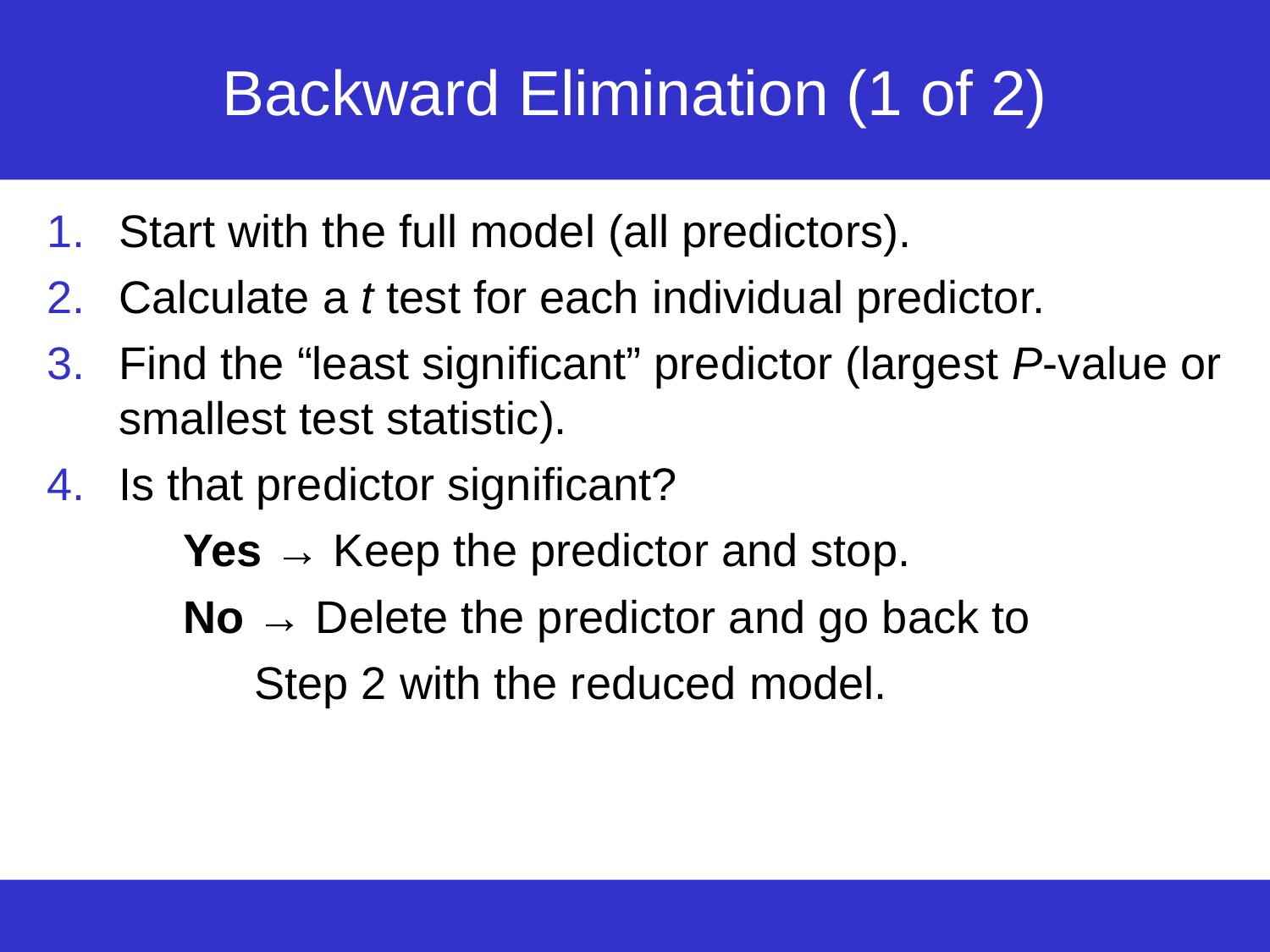

# Backward Elimination (1 of 2)
Start with the full model (all predictors).
Calculate a t test for each individual predictor.
Find the “least significant” predictor (largest P-value or smallest test statistic).
Is that predictor significant?
Yes → Keep the predictor and stop.
No → Delete the predictor and go back to
Step 2 with the reduced model.